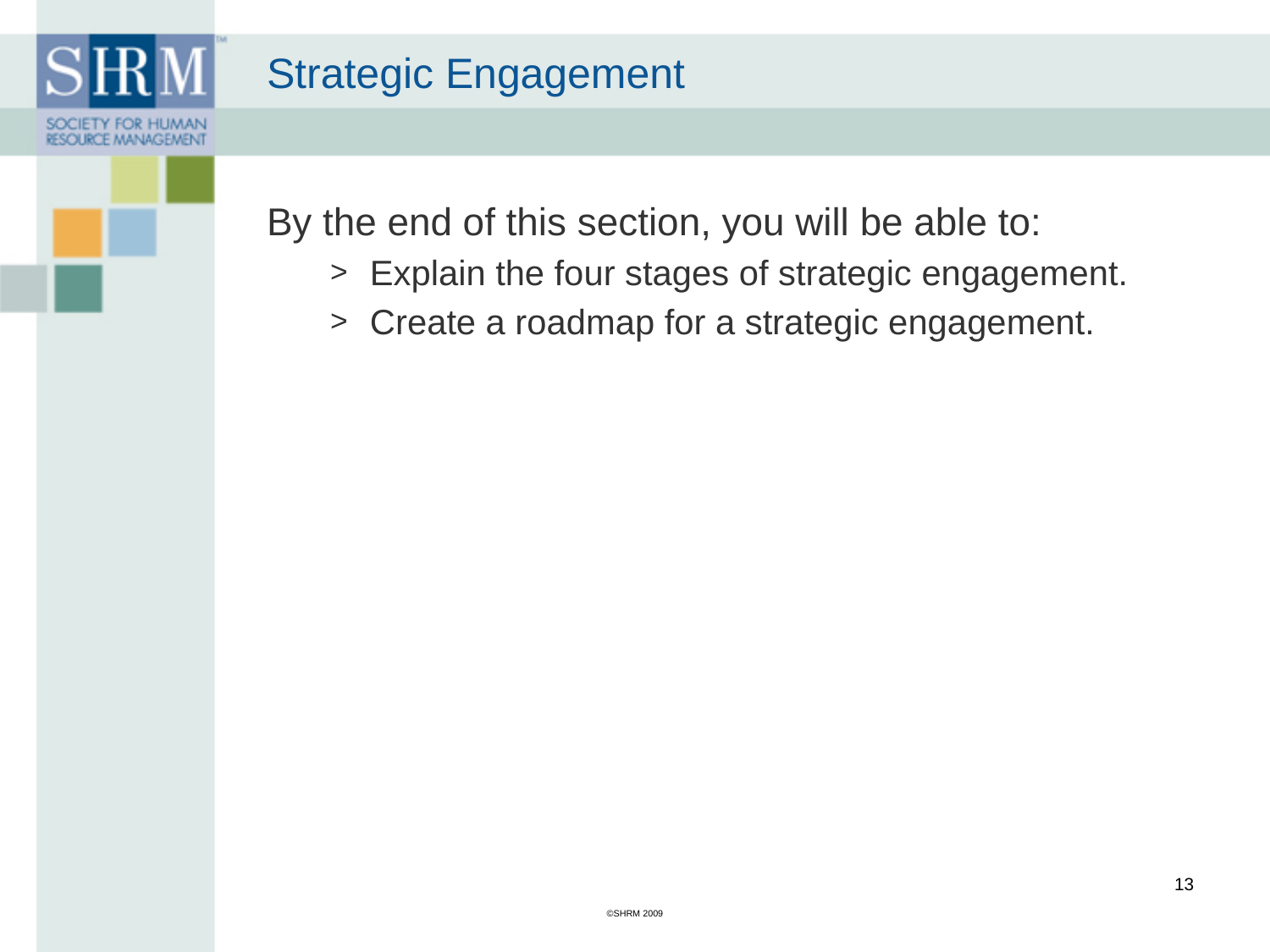

# Strategic Engagement
By the end of this section, you will be able to:
Explain the four stages of strategic engagement.
Create a roadmap for a strategic engagement.
13
©SHRM 2009